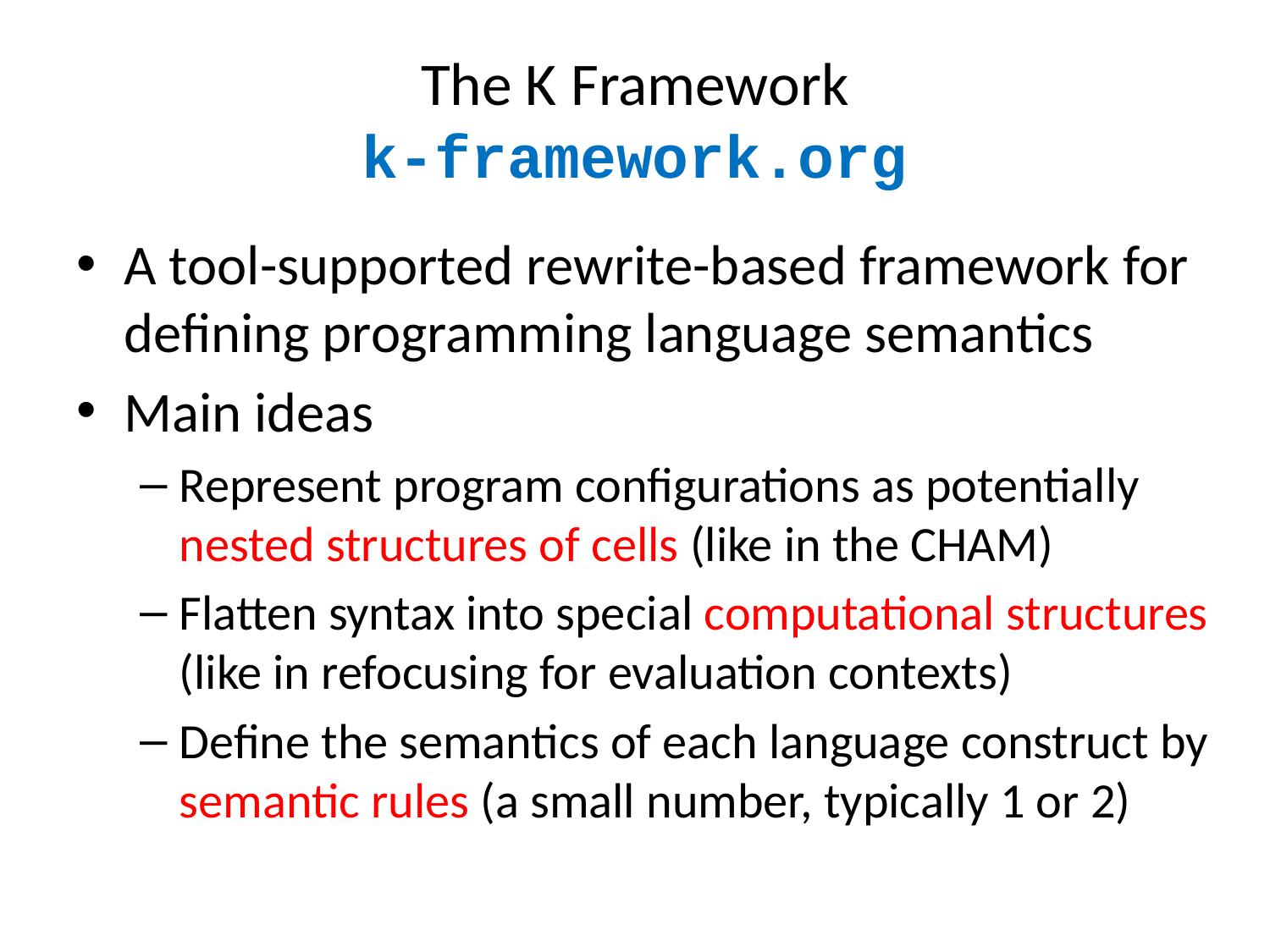

# The K Framework k-framework.org
A tool-supported rewrite-based framework for defining programming language semantics
Main ideas
Represent program configurations as potentially nested structures of cells (like in the CHAM)
Flatten syntax into special computational structures (like in refocusing for evaluation contexts)
Define the semantics of each language construct by semantic rules (a small number, typically 1 or 2)